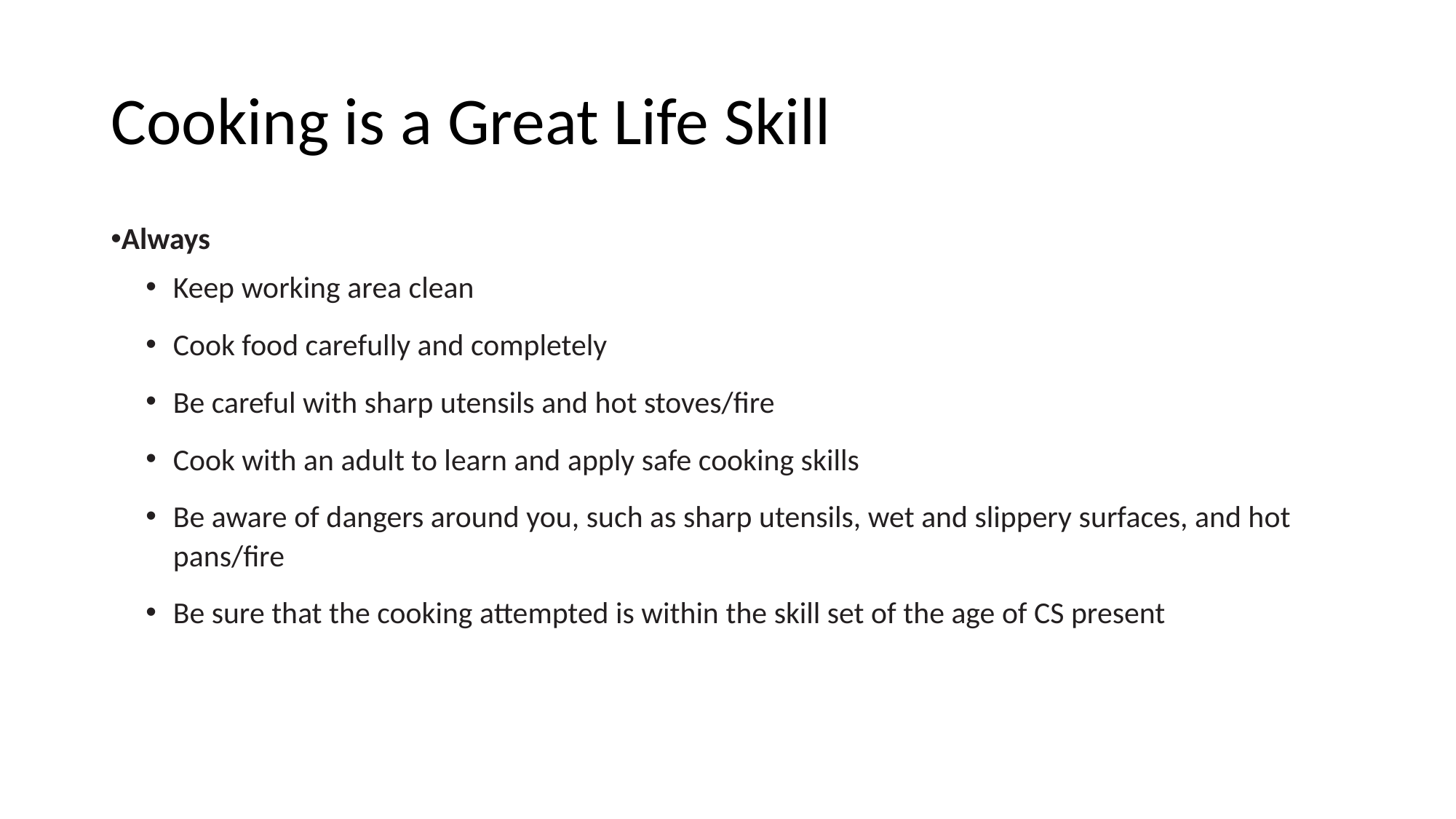

# Cooking is a Great Life Skill
Always
Keep working area clean
Cook food carefully and completely
Be careful with sharp utensils and hot stoves/fire
Cook with an adult to learn and apply safe cooking skills
Be aware of dangers around you, such as sharp utensils, wet and slippery surfaces, and hot pans/fire
Be sure that the cooking attempted is within the skill set of the age of CS present